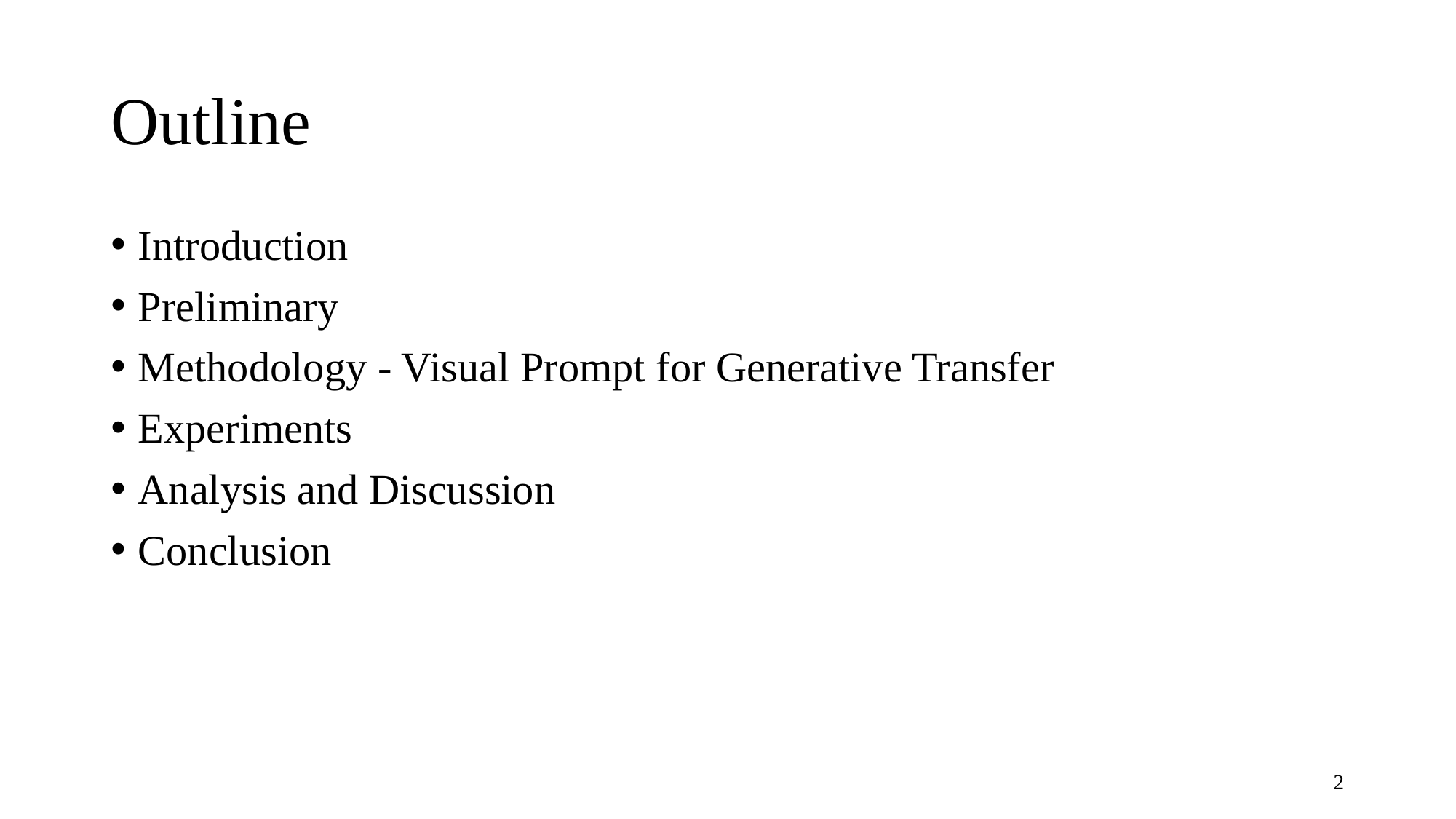

# Outline
Introduction
Preliminary
Methodology - Visual Prompt for Generative Transfer
Experiments
Analysis and Discussion
Conclusion

2